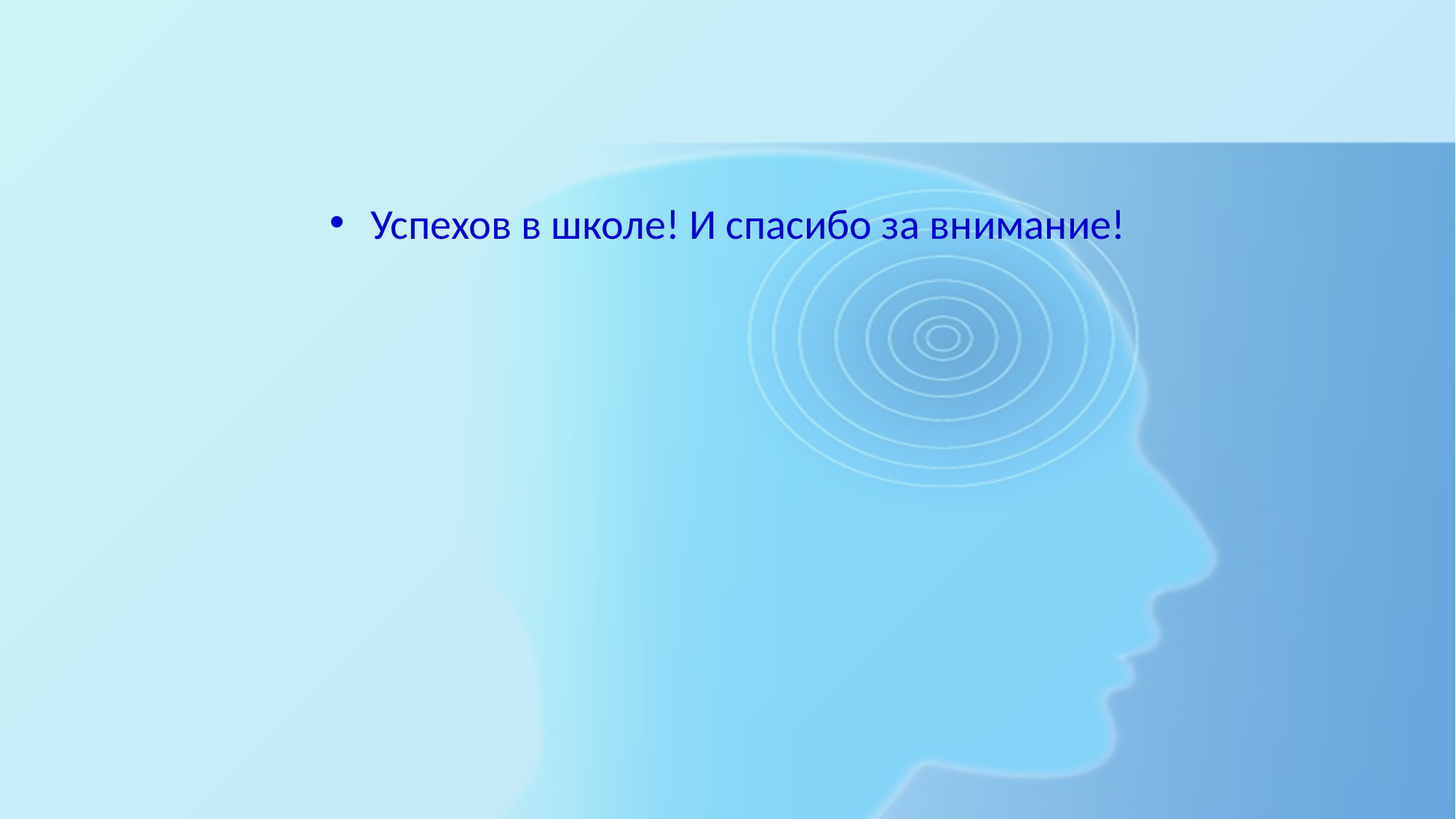

#
Успехов в школе! И спасибо за внимание!